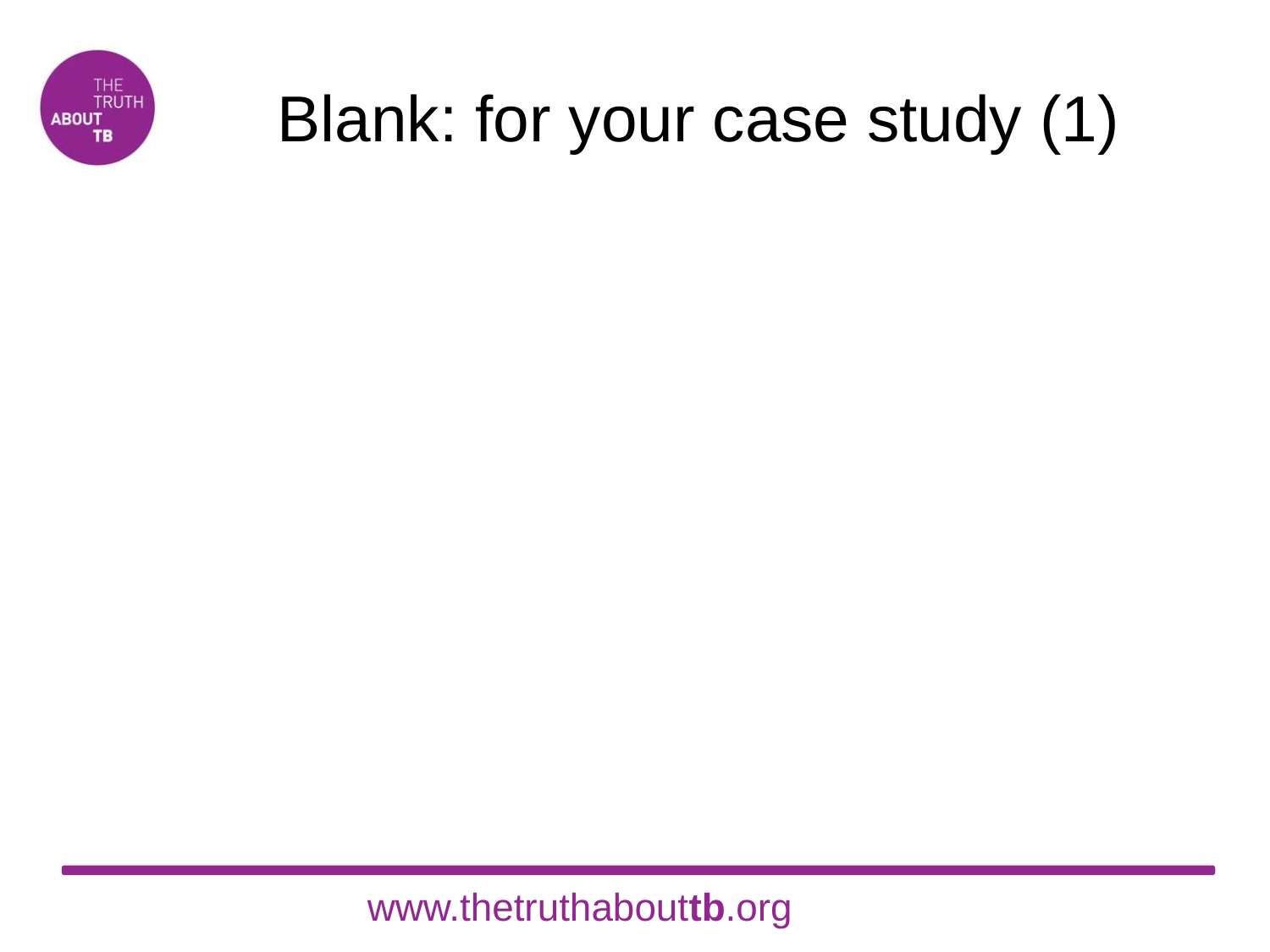

# Blank: for your case study (1)